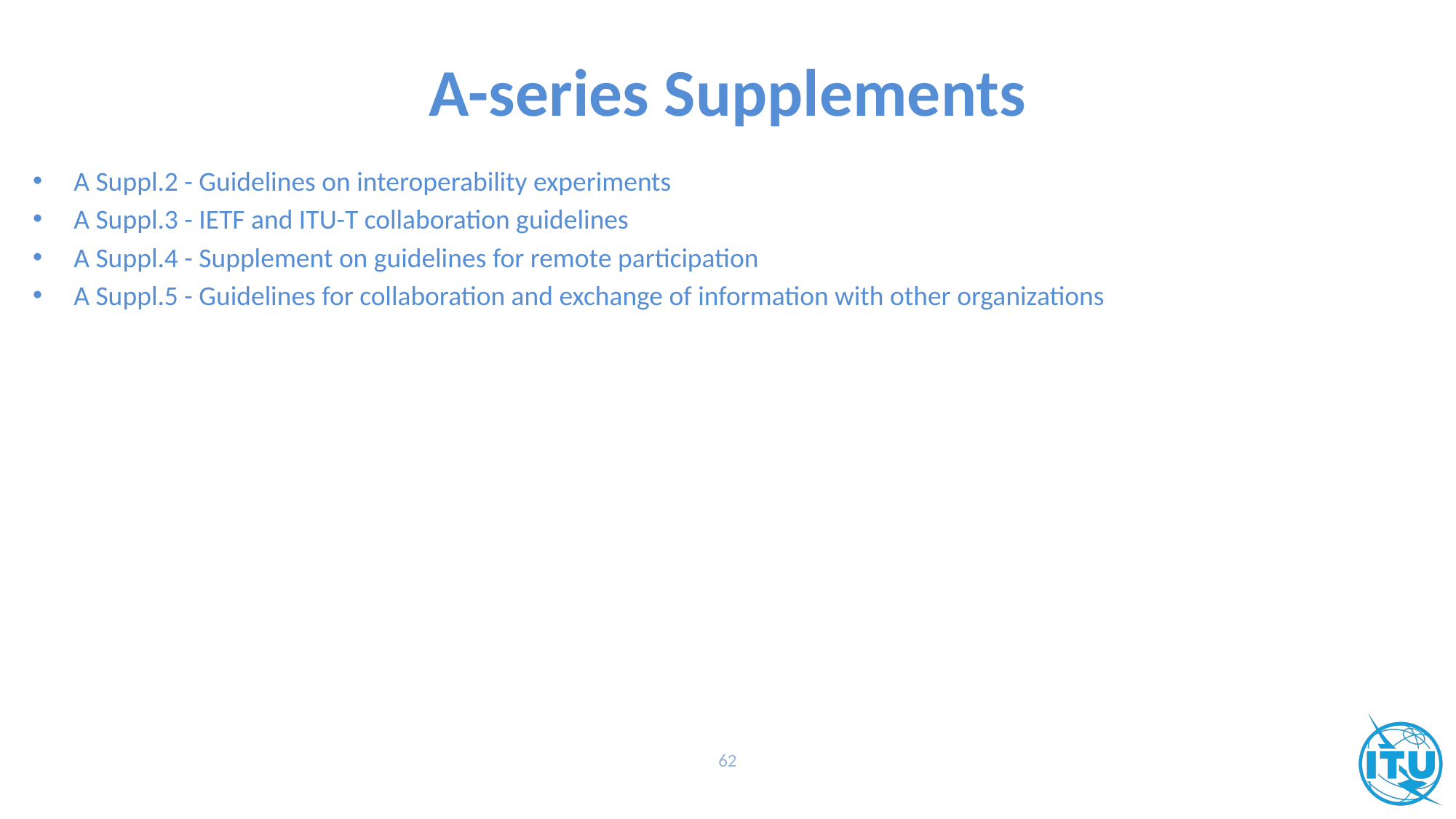

# A-series Supplements
A Suppl.2 - Guidelines on interoperability experiments
A Suppl.3 - IETF and ITU-T collaboration guidelines
A Suppl.4 - Supplement on guidelines for remote participation
A Suppl.5 - Guidelines for collaboration and exchange of information with other organizations
62